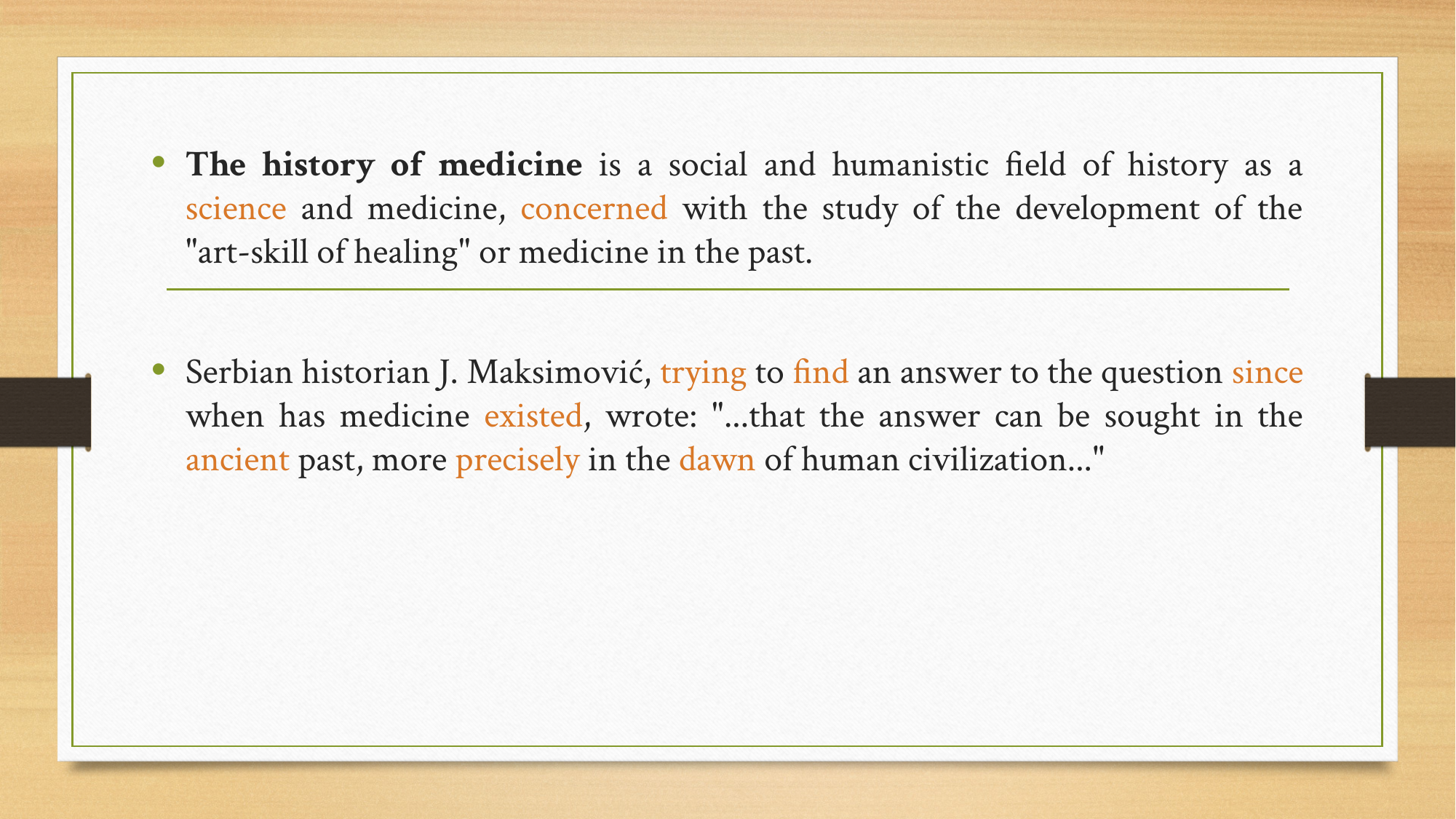

The history of medicine is a social and humanistic field of history as a science and medicine, concerned with the study of the development of the "art-skill of healing" or medicine in the past.

Serbian historian J. Maksimović, trying to find an answer to the question since when has medicine existed, wrote: "...that the answer can be sought in the ancient past, more precisely in the dawn of human civilization..."